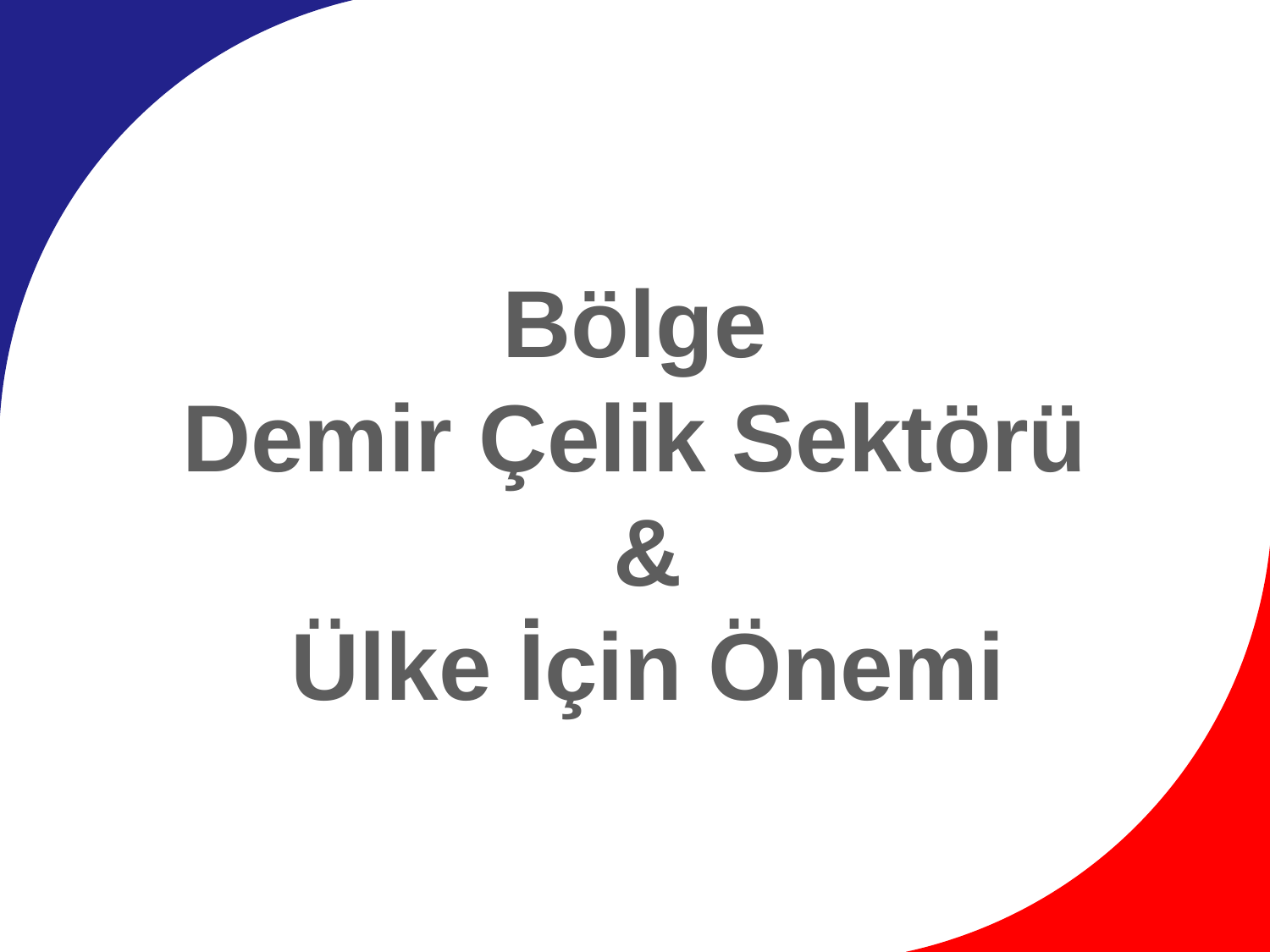

Bölge
Demir Çelik Sektörü
&
Ülke İçin Önemi